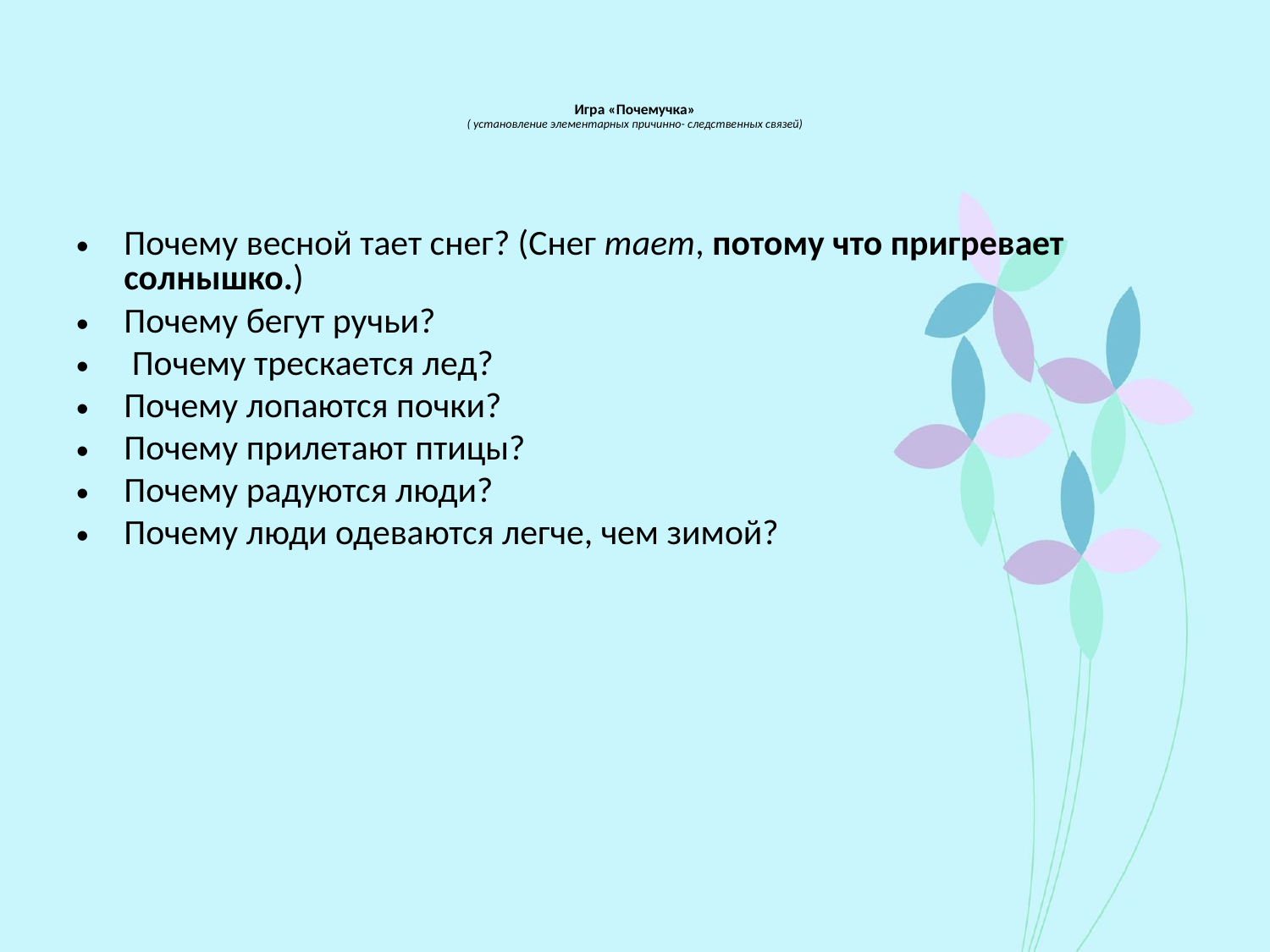

# Игра «Почемучка» ( установление элементарных причинно- следственных связей)
Почему весной тает снег? (Снег тает, потому что пригревает солнышко.)
Почему бегут ручьи?
 Почему трескается лед?
Почему лопаются почки?
Почему прилетают птицы?
Почему радуются люди?
Почему люди одеваются легче, чем зимой?